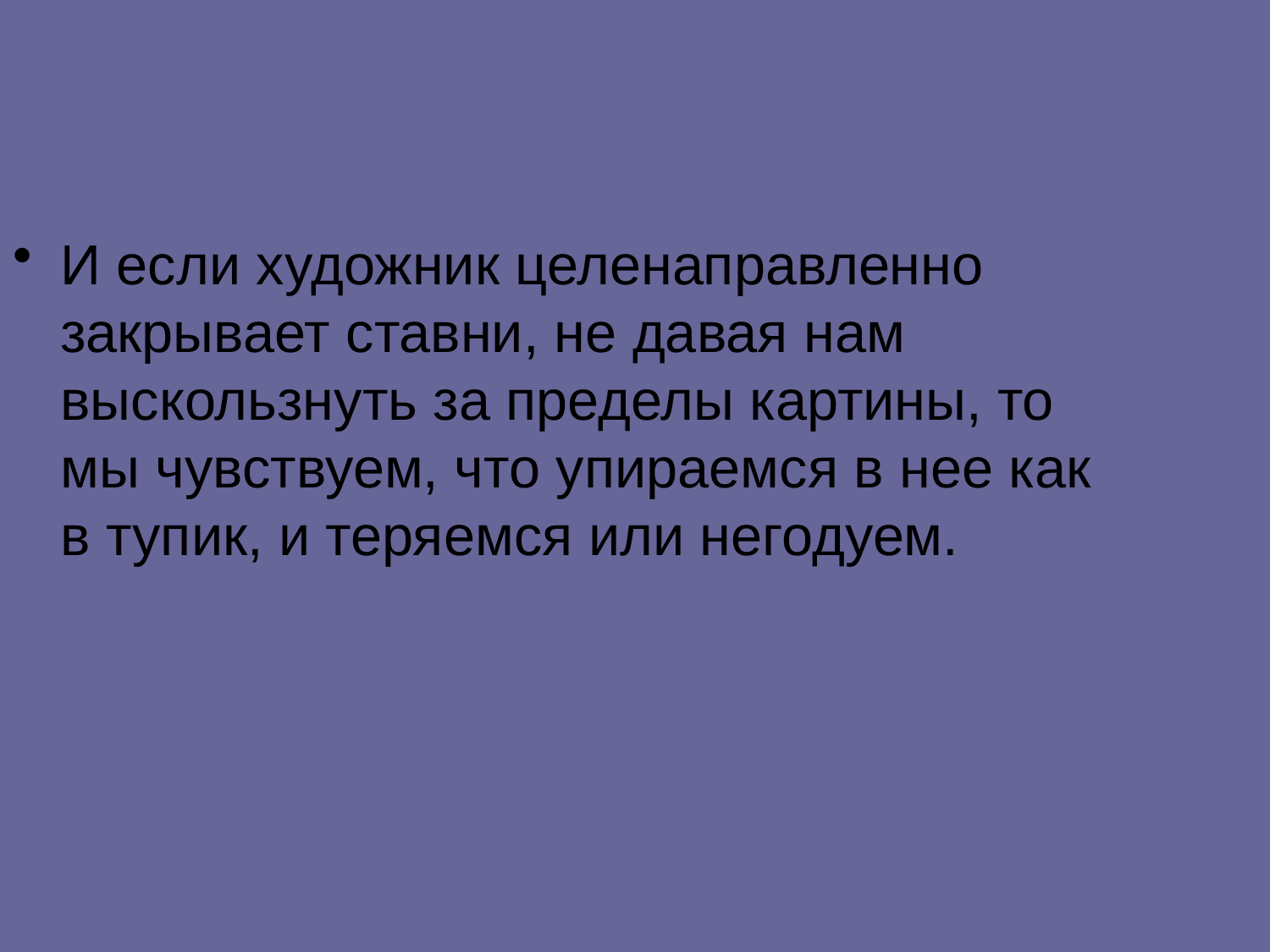

И если художник целенаправленно закрывает ставни, не давая нам выскользнуть за пределы картины, то мы чувствуем, что упираемся в нее как в тупик, и теряемся или негодуем.